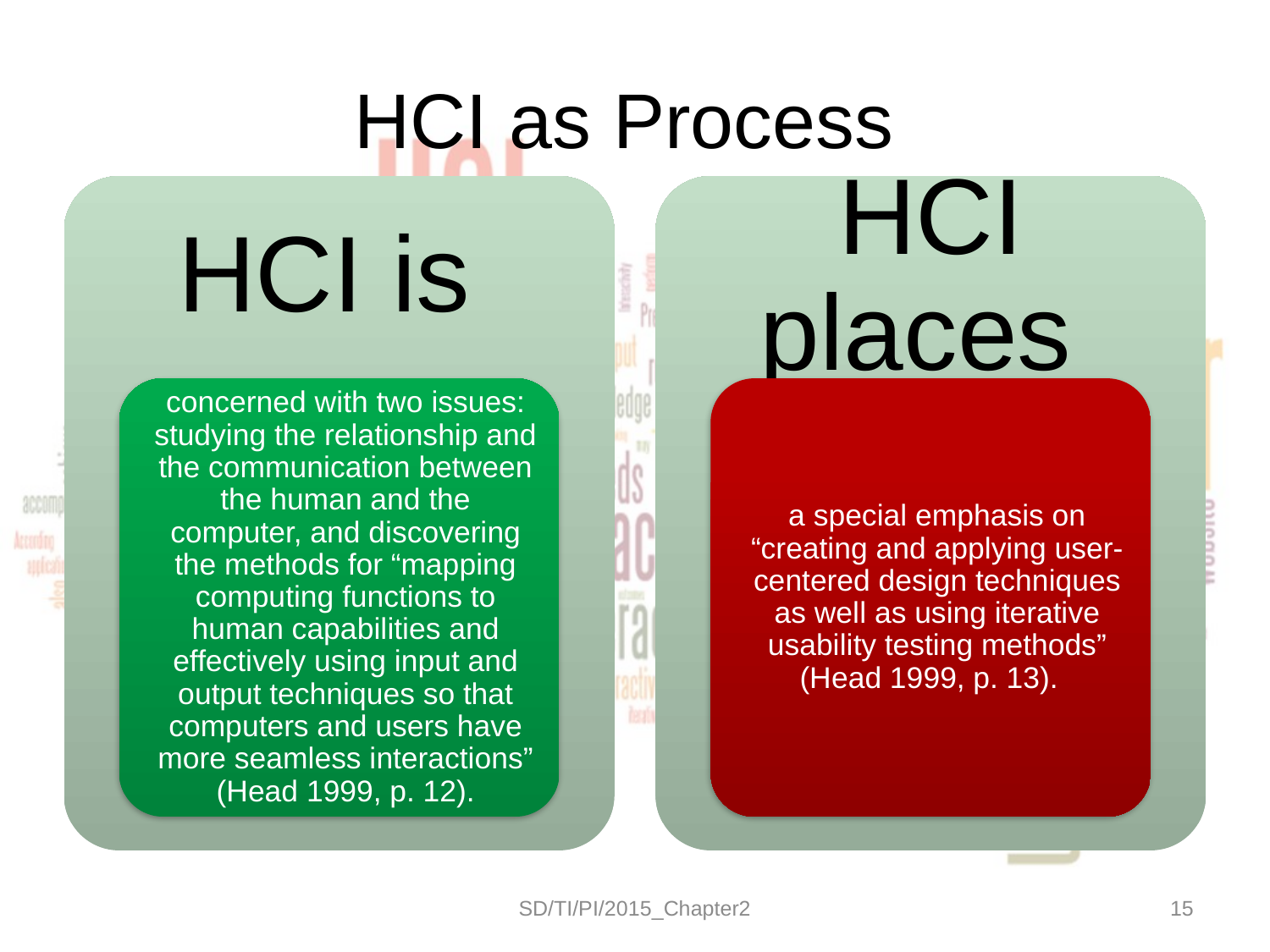

# HCI as Process
HCI is
concerned with two issues: studying the relationship and the communication between the human and the computer, and discovering the methods for “mapping computing functions to human capabilities and effectively using input and output techniques so that computers and users have more seamless interactions” (Head 1999, p. 12).
HCI places
a special emphasis on “creating and applying user-centered design techniques as well as using iterative usability testing methods” (Head 1999, p. 13).
SD/TI/PI/2015_Chapter2
15